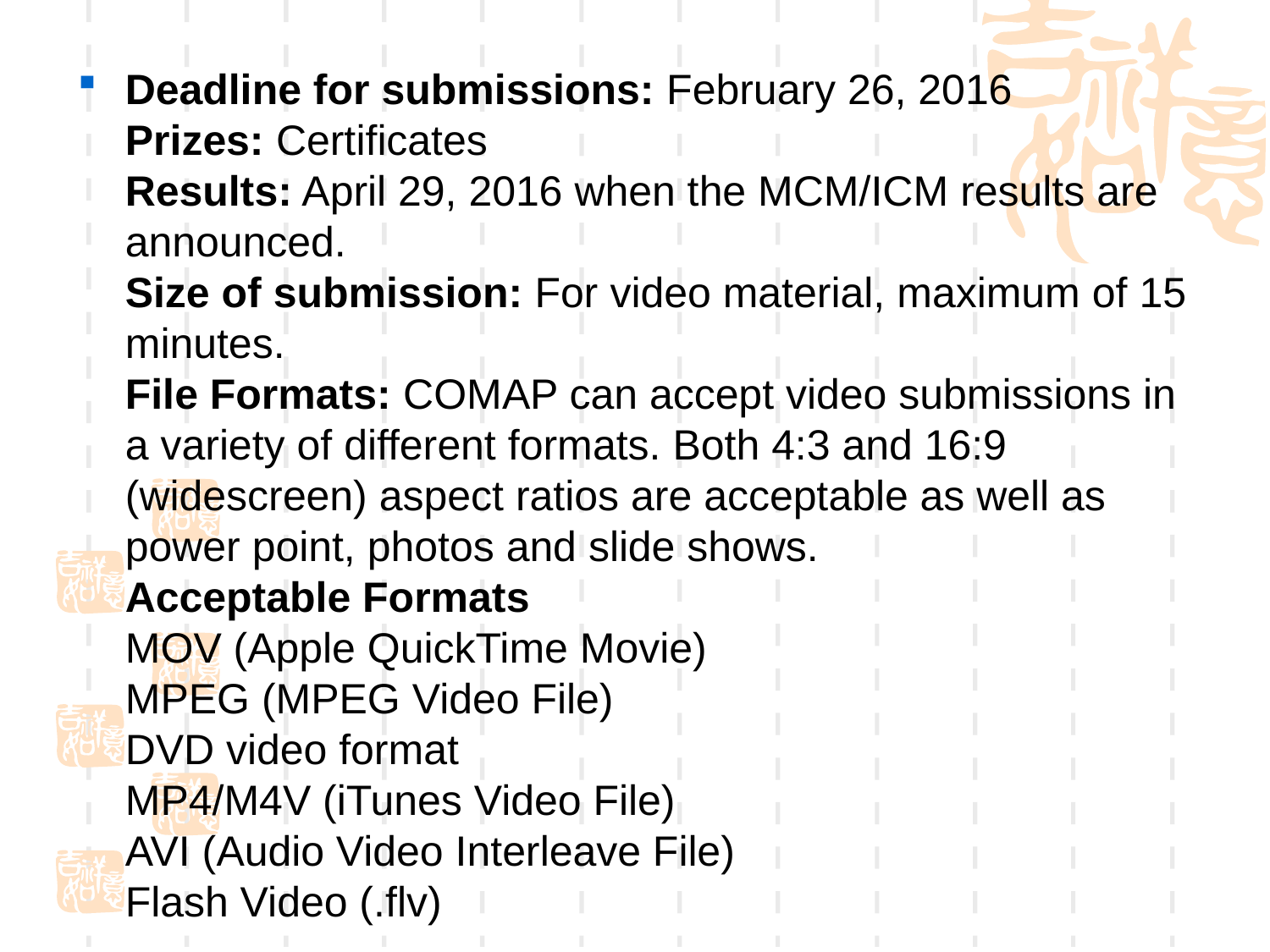

#
Deadline for submissions: February 26, 2016
Prizes: Certificates
Results: April 29, 2016 when the MCM/ICM results are announced.
Size of submission: For video material, maximum of 15 minutes.
File Formats: COMAP can accept video submissions in a variety of different formats. Both 4:3 and 16:9 (widescreen) aspect ratios are acceptable as well as power point, photos and slide shows.
Acceptable Formats
MOV (Apple QuickTime Movie)
MPEG (MPEG Video File)
DVD video format
MP4/M4V (iTunes Video File)
AVI (Audio Video Interleave File)
Flash Video (.flv)